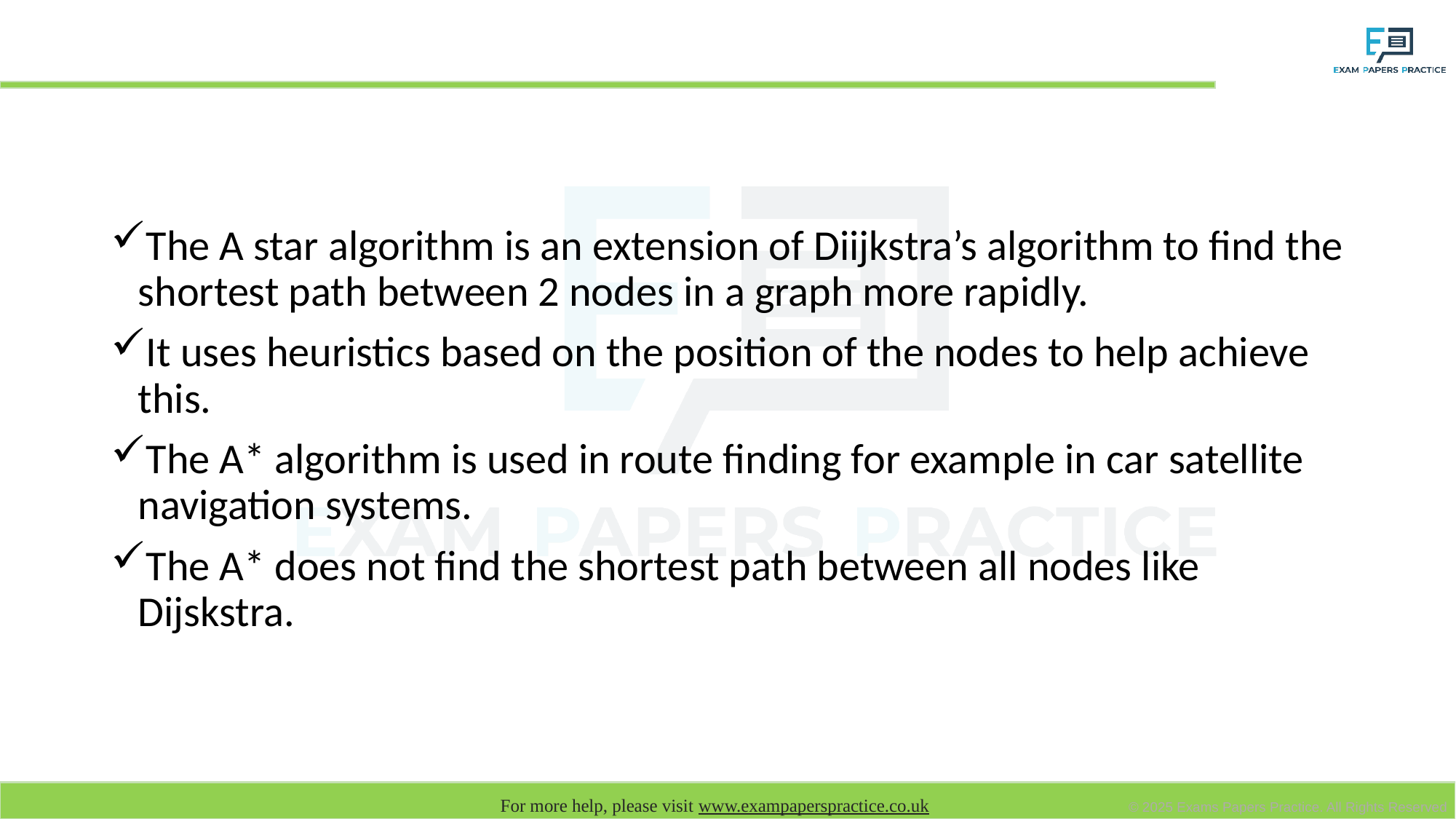

# A Star algorithm
The A star algorithm is an extension of Diijkstra’s algorithm to find the shortest path between 2 nodes in a graph more rapidly.
It uses heuristics based on the position of the nodes to help achieve this.
The A* algorithm is used in route finding for example in car satellite navigation systems.
The A* does not find the shortest path between all nodes like Dijskstra.